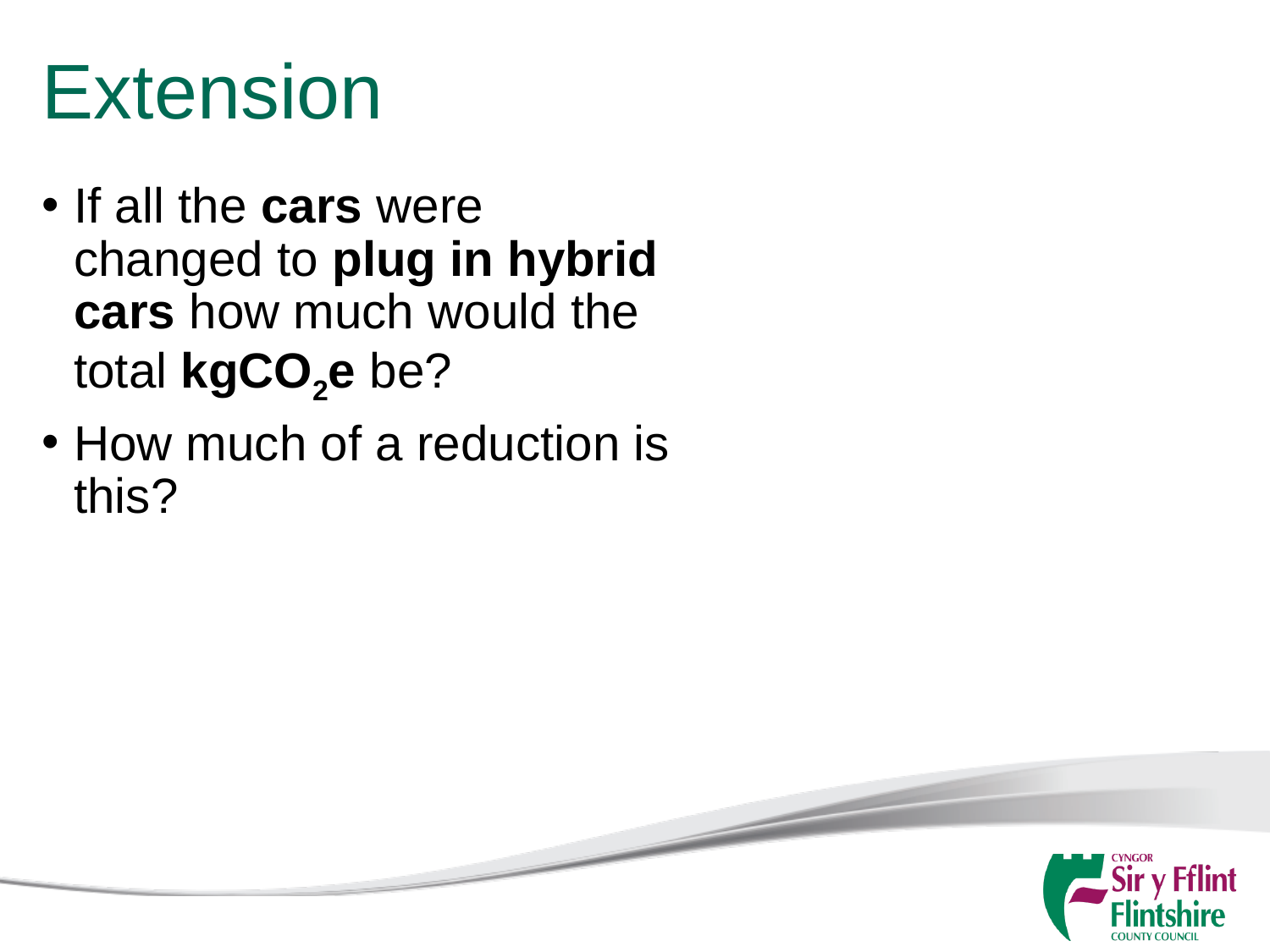

# Extension
If all the cars were changed to plug in hybrid cars how much would the total kgCO2e be?
How much of a reduction is this?